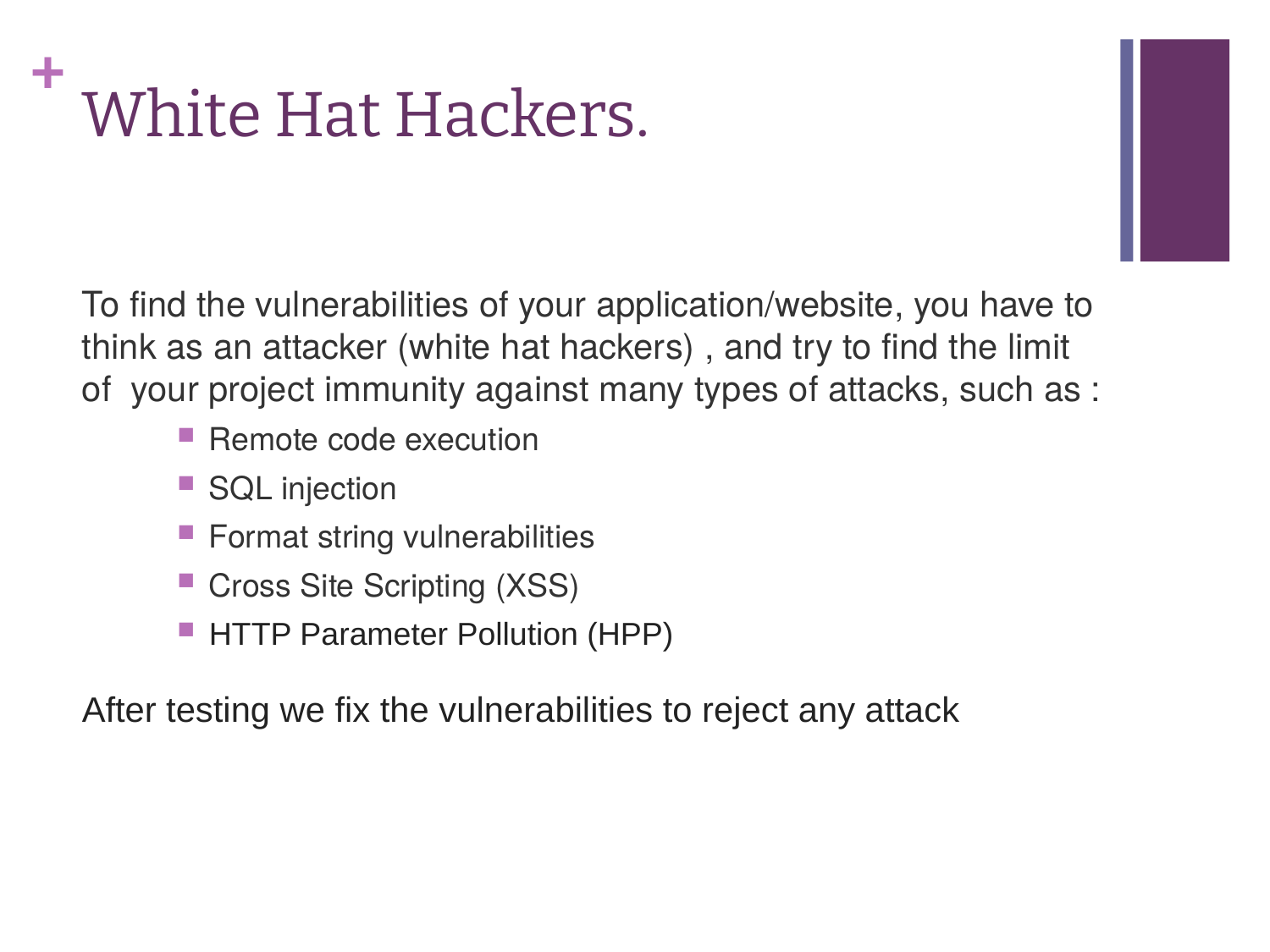

# White Hat Hackers.
To find the vulnerabilities of your application/website, you have to think as an attacker (white hat hackers) , and try to find the limit of  your project immunity against many types of attacks, such as :
Remote code execution
SQL injection
Format string vulnerabilities
Cross Site Scripting (XSS)
HTTP Parameter Pollution (HPP)
After testing we fix the vulnerabilities to reject any attack